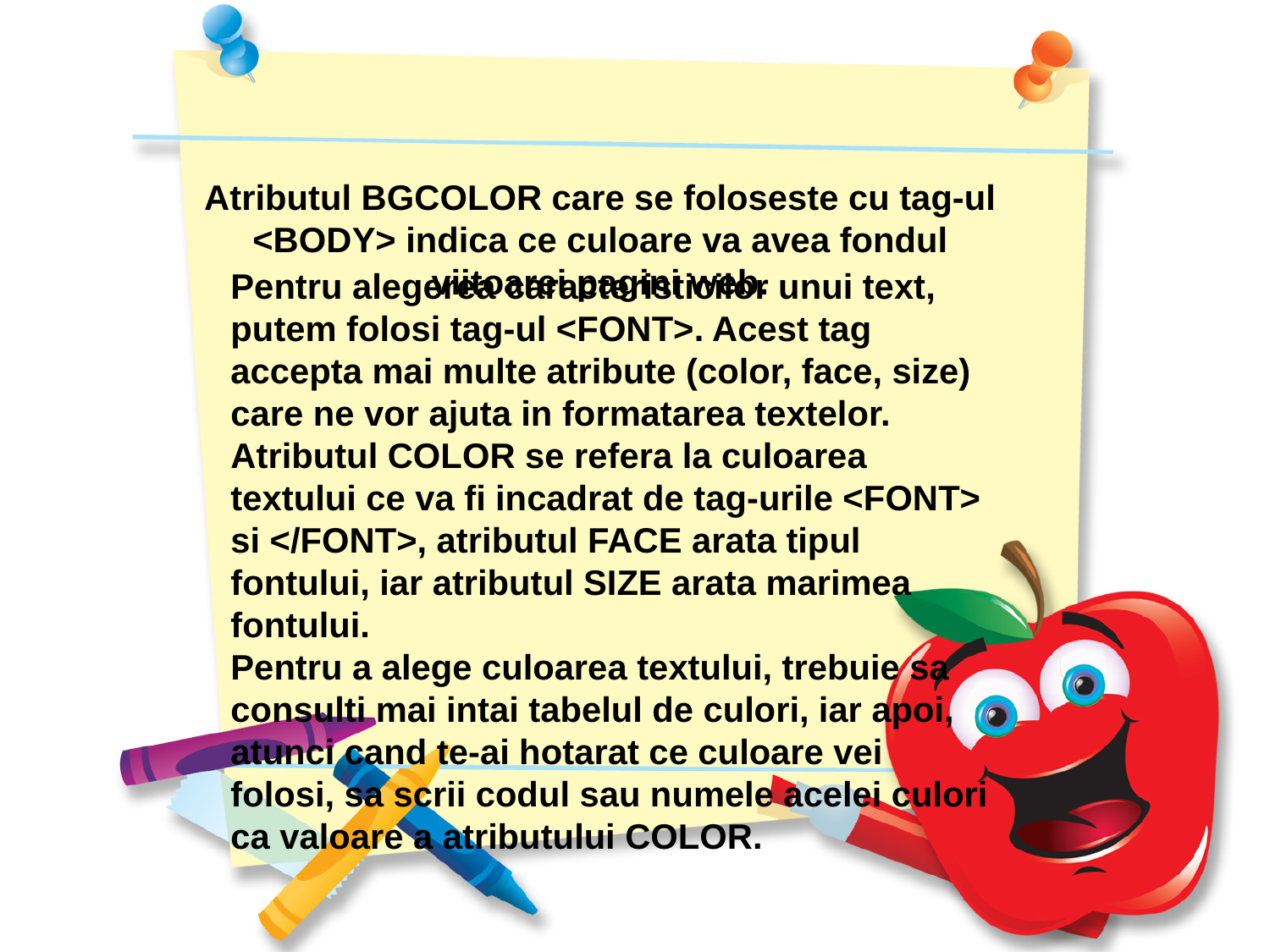

Atributul BGCOLOR care se foloseste cu tag-ul <BODY> indica ce culoare va avea fondul viitoarei pagini web.

Pentru alegerea caracteristicilor unui text, putem folosi tag-ul <FONT>. Acest tag accepta mai multe atribute (color, face, size) care ne vor ajuta in formatarea textelor. Atributul COLOR se refera la culoarea textului ce va fi incadrat de tag-urile <FONT> si </FONT>, atributul FACE arata tipul fontului, iar atributul SIZE arata marimea fontului.
Pentru a alege culoarea textului, trebuie sa consulti mai intai tabelul de culori, iar apoi, atunci cand te-ai hotarat ce culoare vei folosi, sa scrii codul sau numele acelei culori ca valoare a atributului COLOR.